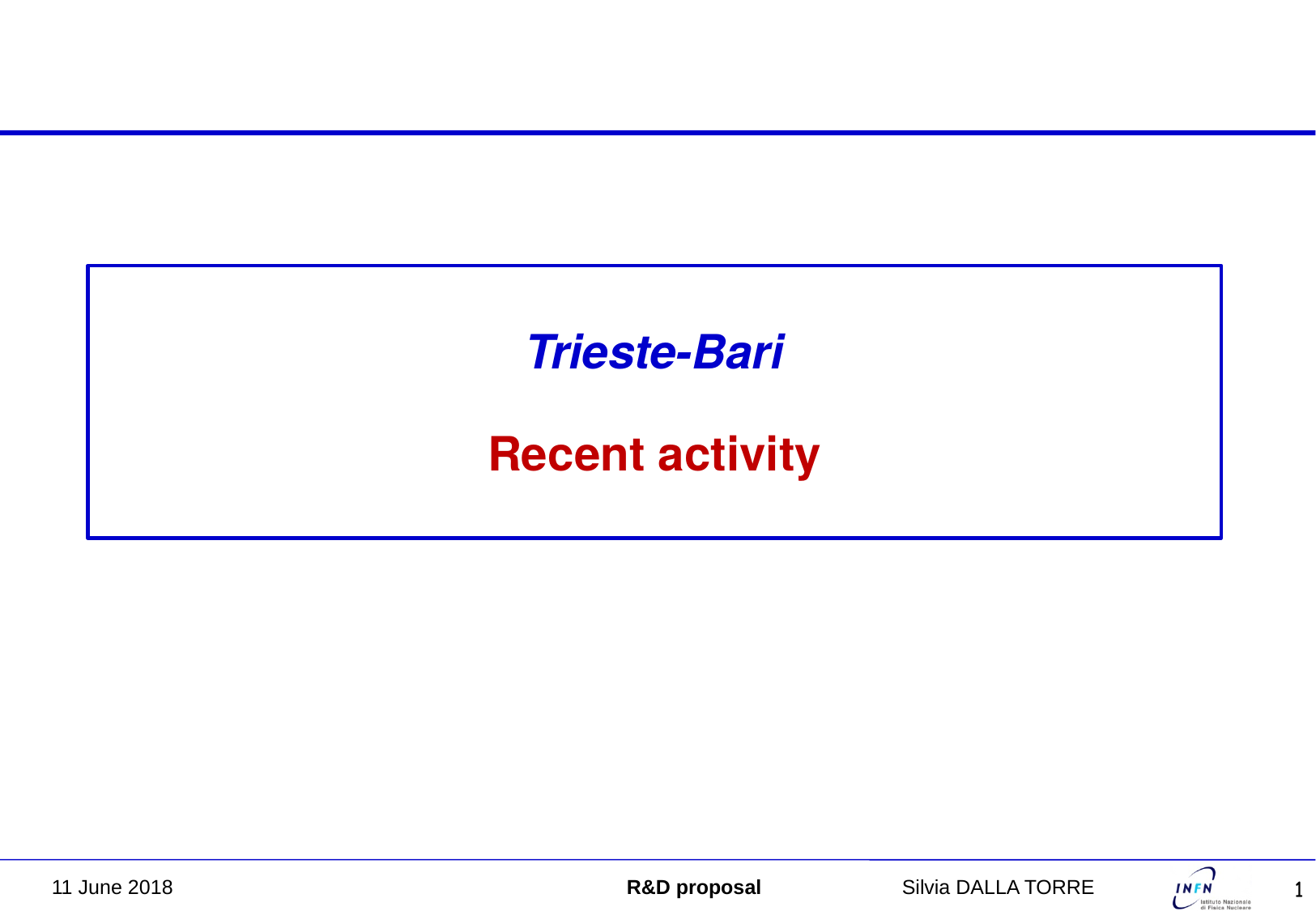

Trieste-Bari

Recent activity

11 June 2018                                                                                R&D proposal		Silvia DALLA TORRE